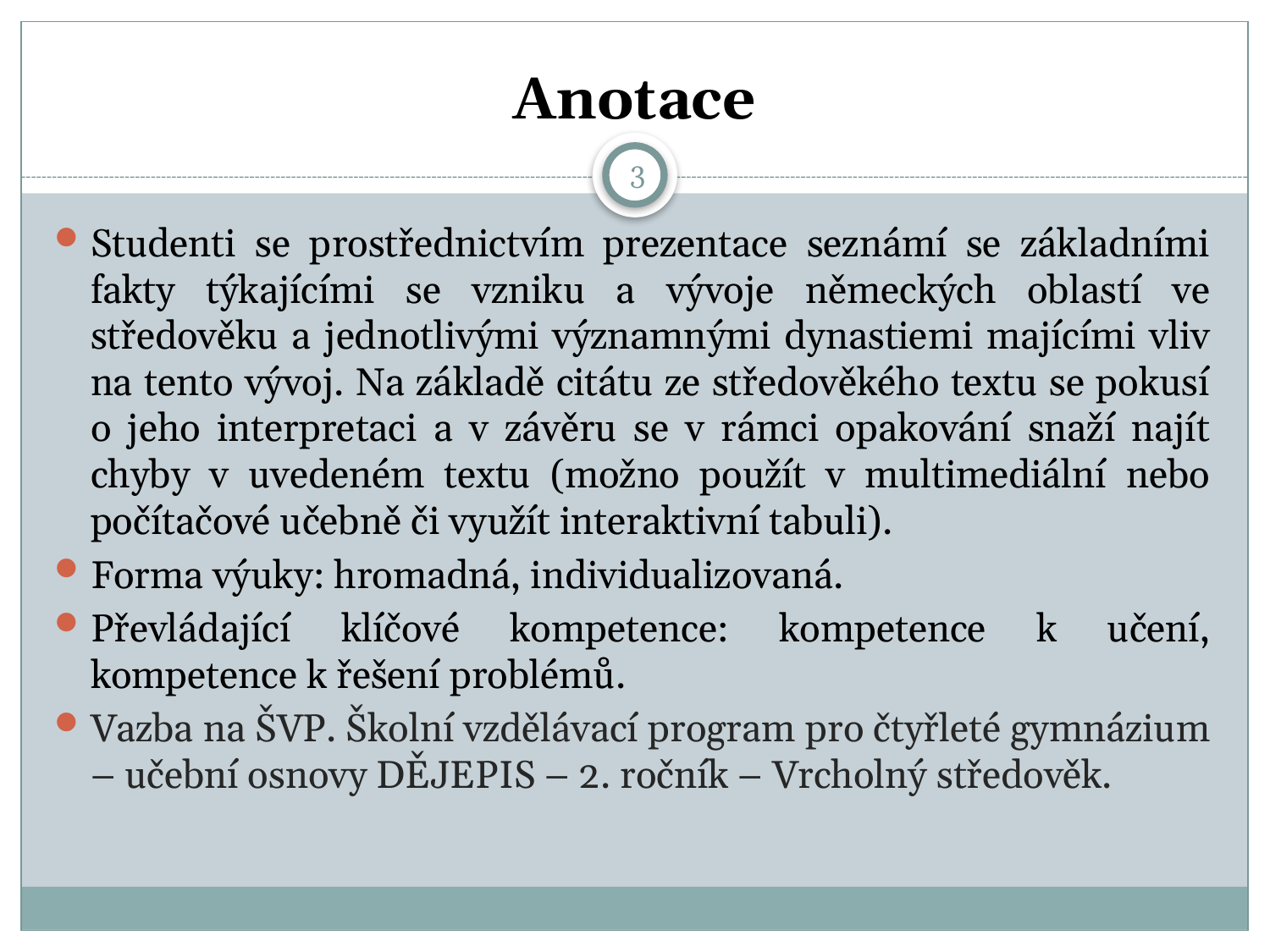

# Anotace
3
Studenti se prostřednictvím prezentace seznámí se základními fakty týkajícími se vzniku a vývoje německých oblastí ve středověku a jednotlivými významnými dynastiemi majícími vliv na tento vývoj. Na základě citátu ze středověkého textu se pokusí o jeho interpretaci a v závěru se v rámci opakování snaží najít chyby v uvedeném textu (možno použít v multimediální nebo počítačové učebně či využít interaktivní tabuli).
Forma výuky: hromadná, individualizovaná.
Převládající klíčové kompetence: kompetence k učení, kompetence k řešení problémů.
Vazba na ŠVP. Školní vzdělávací program pro čtyřleté gymnázium – učební osnovy DĚJEPIS – 2. ročník – Vrcholný středověk.